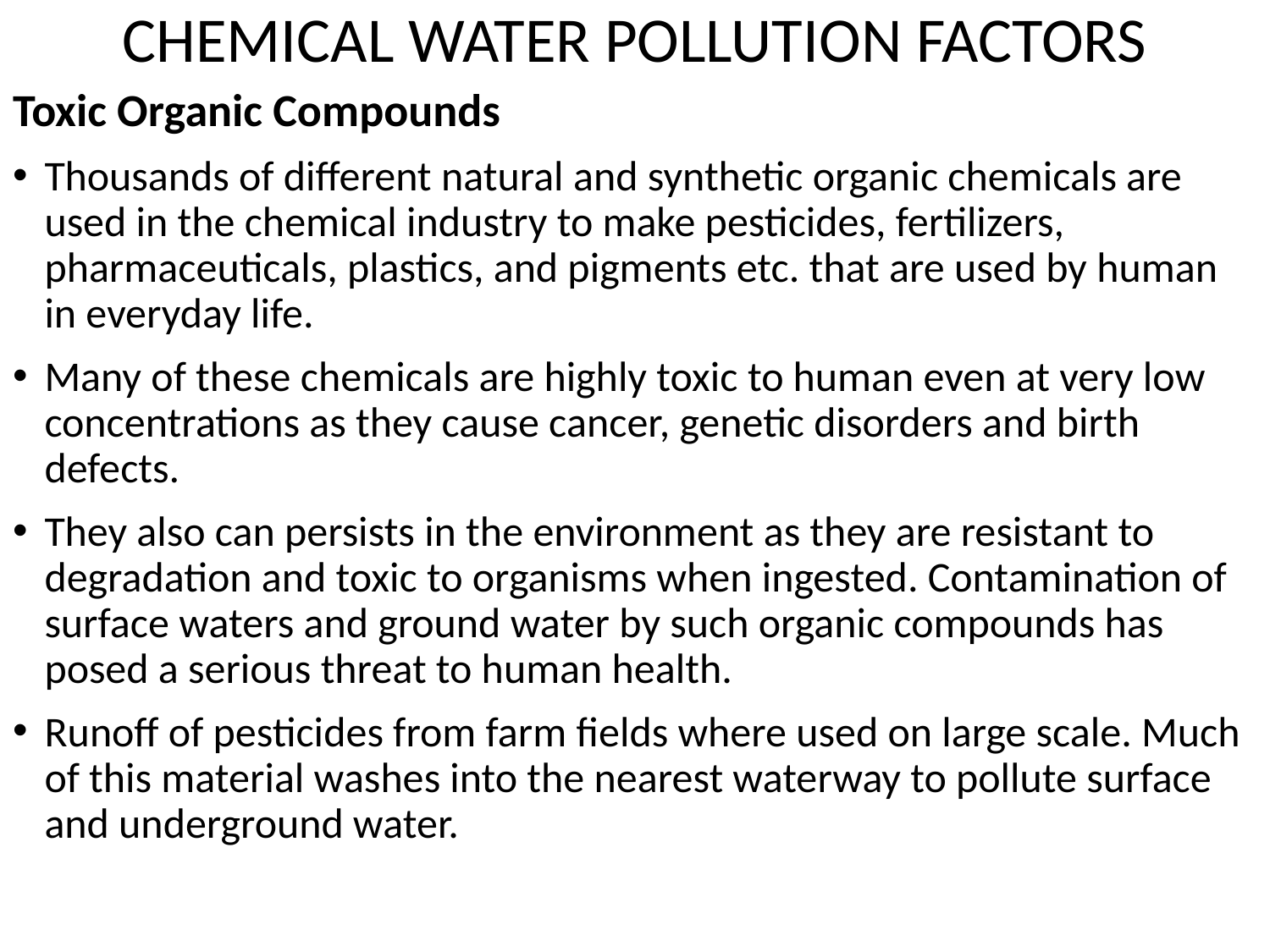

# CHEMICAL WATER POLLUTION FACTORS
Toxic Organic Compounds
Thousands of different natural and synthetic organic chemicals are used in the chemical industry to make pesticides, fertilizers, pharmaceuticals, plastics, and pigments etc. that are used by human in everyday life.
Many of these chemicals are highly toxic to human even at very low concentrations as they cause cancer, genetic disorders and birth defects.
They also can persists in the environment as they are resistant to degradation and toxic to organisms when ingested. Contamination of surface waters and ground water by such organic compounds has posed a serious threat to human health.
Runoff of pesticides from farm fields where used on large scale. Much of this material washes into the nearest waterway to pollute surface and underground water.